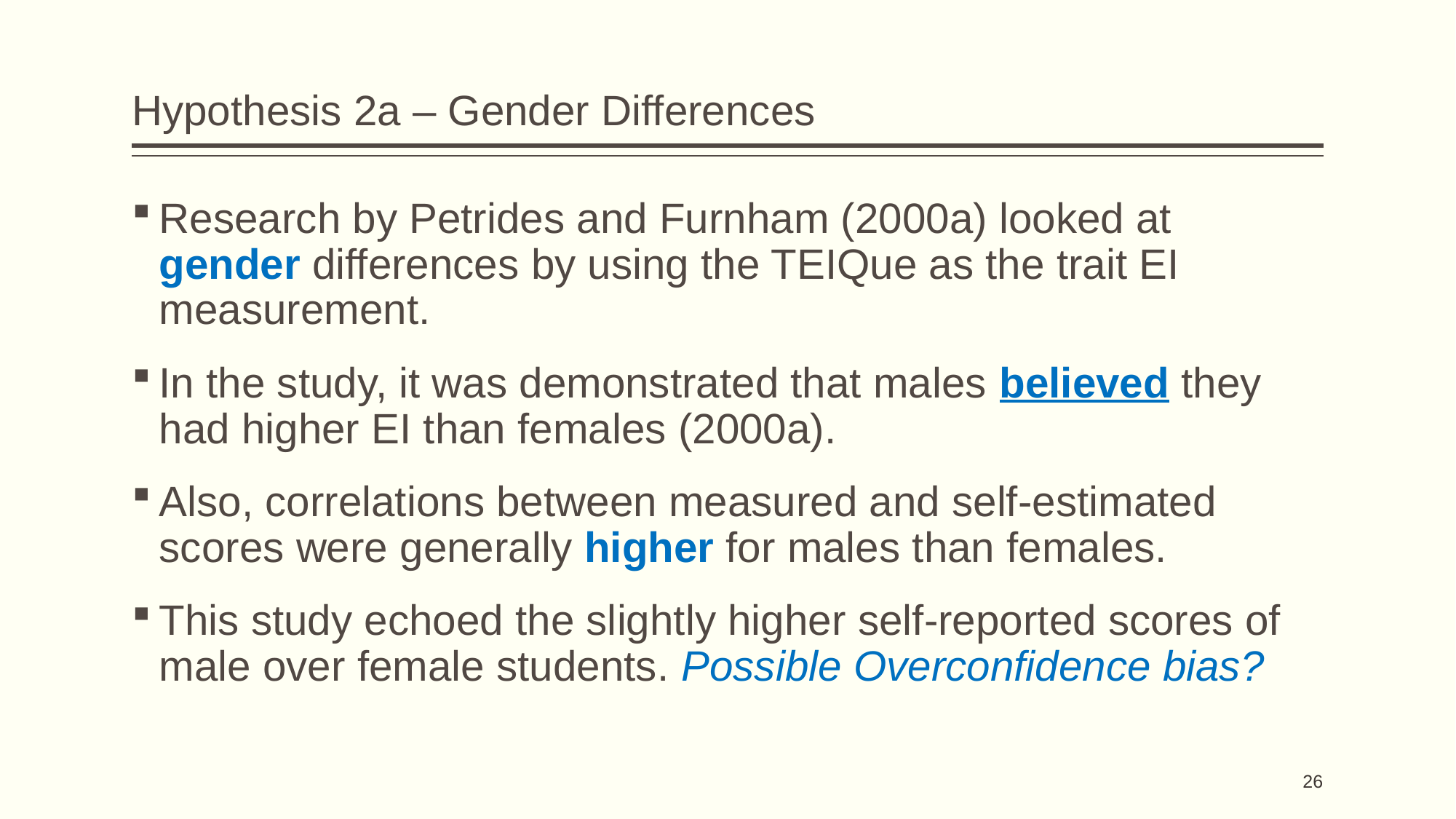

# Hypothesis 2a – Gender Differences
Research by Petrides and Furnham (2000a) looked at gender differences by using the TEIQue as the trait EI measurement.
In the study, it was demonstrated that males believed they had higher EI than females (2000a).
Also, correlations between measured and self-estimated scores were generally higher for males than females.
This study echoed the slightly higher self-reported scores of male over female students. Possible Overconfidence bias?
26